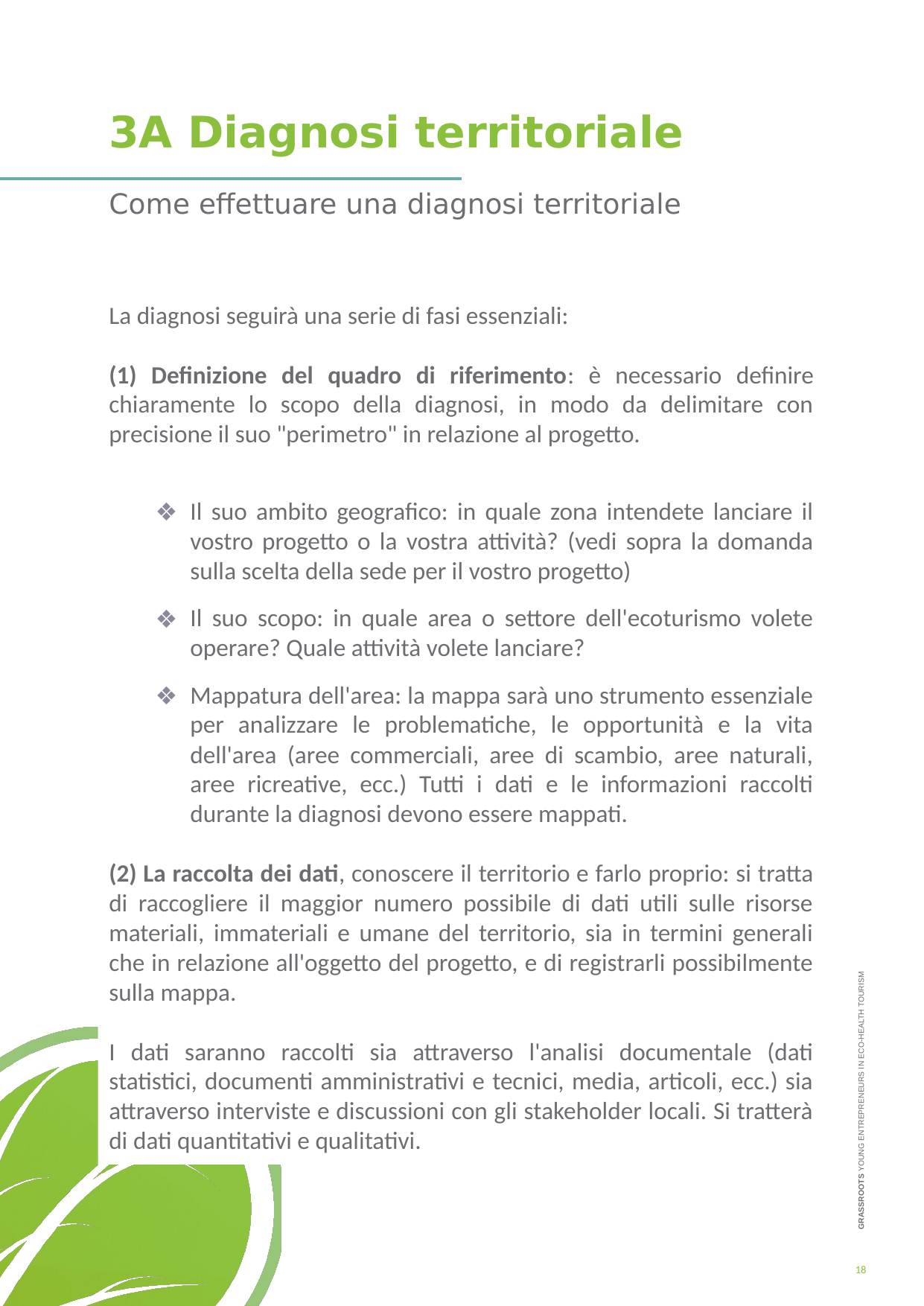

3A Diagnosi territoriale
Come effettuare una diagnosi territoriale
La diagnosi seguirà una serie di fasi essenziali:

(1) Definizione del quadro di riferimento: è necessario definire chiaramente lo scopo della diagnosi, in modo da delimitare con precisione il suo "perimetro" in relazione al progetto.

Il suo ambito geografico: in quale zona intendete lanciare il vostro progetto o la vostra attività? (vedi sopra la domanda sulla scelta della sede per il vostro progetto)
Il suo scopo: in quale area o settore dell'ecoturismo volete operare? Quale attività volete lanciare?
Mappatura dell'area: la mappa sarà uno strumento essenziale per analizzare le problematiche, le opportunità e la vita dell'area (aree commerciali, aree di scambio, aree naturali, aree ricreative, ecc.) Tutti i dati e le informazioni raccolti durante la diagnosi devono essere mappati.

(2) La raccolta dei dati, conoscere il territorio e farlo proprio: si tratta di raccogliere il maggior numero possibile di dati utili sulle risorse materiali, immateriali e umane del territorio, sia in termini generali che in relazione all'oggetto del progetto, e di registrarli possibilmente sulla mappa.

I dati saranno raccolti sia attraverso l'analisi documentale (dati statistici, documenti amministrativi e tecnici, media, articoli, ecc.) sia attraverso interviste e discussioni con gli stakeholder locali. Si tratterà di dati quantitativi e qualitativi.

18